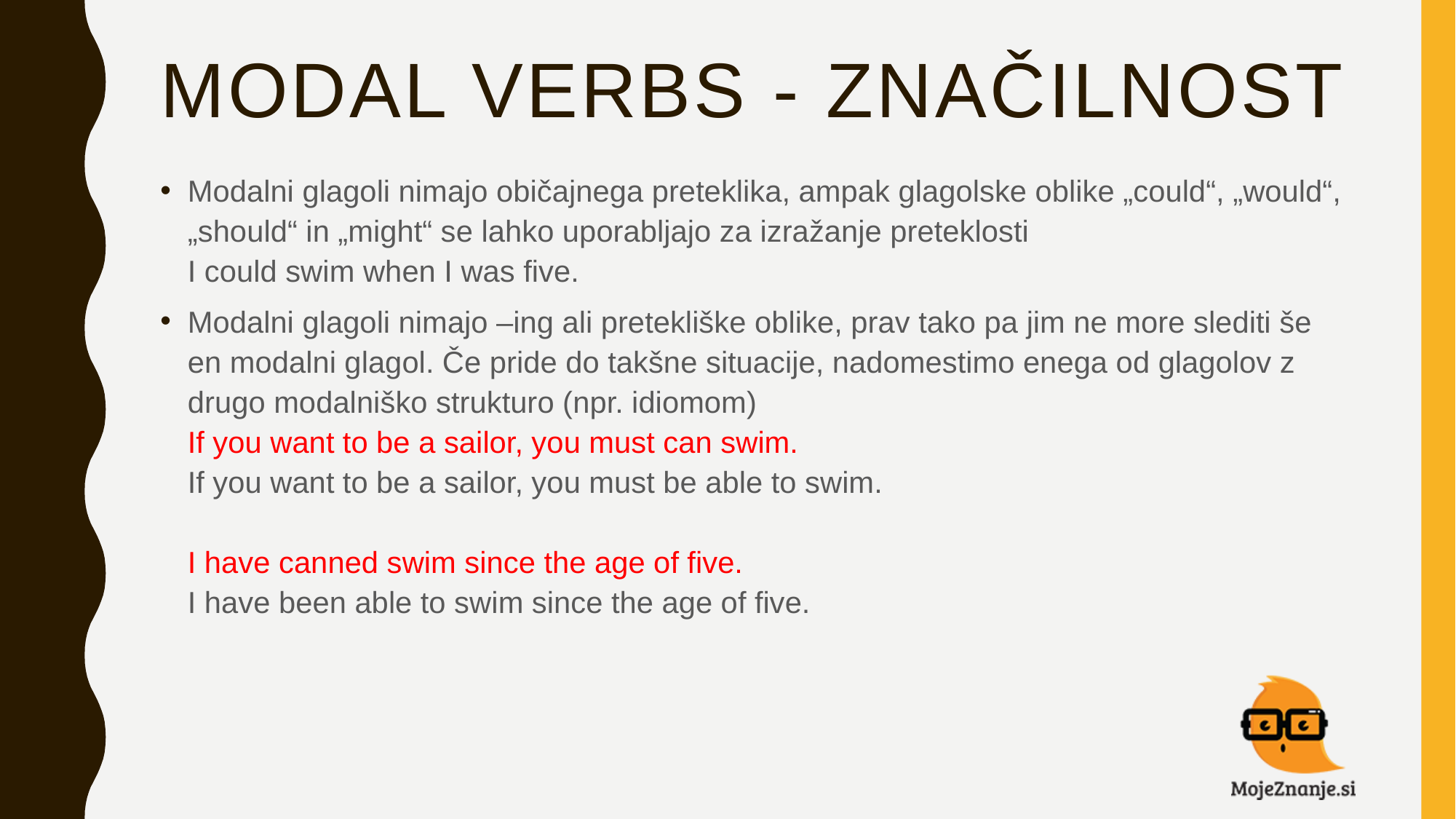

# MODAL VERBS - ZNAČILNOST
Modalni glagoli nimajo običajnega preteklika, ampak glagolske oblike „could“, „would“, „should“ in „might“ se lahko uporabljajo za izražanje preteklosti
I could swim when I was five.
Modalni glagoli nimajo –ing ali pretekliške oblike, prav tako pa jim ne more slediti še en modalni glagol. Če pride do takšne situacije, nadomestimo enega od glagolov z drugo modalniško strukturo (npr. idiomom)
If you want to be a sailor, you must can swim.
If you want to be a sailor, you must be able to swim.
I have canned swim since the age of five.
I have been able to swim since the age of five.